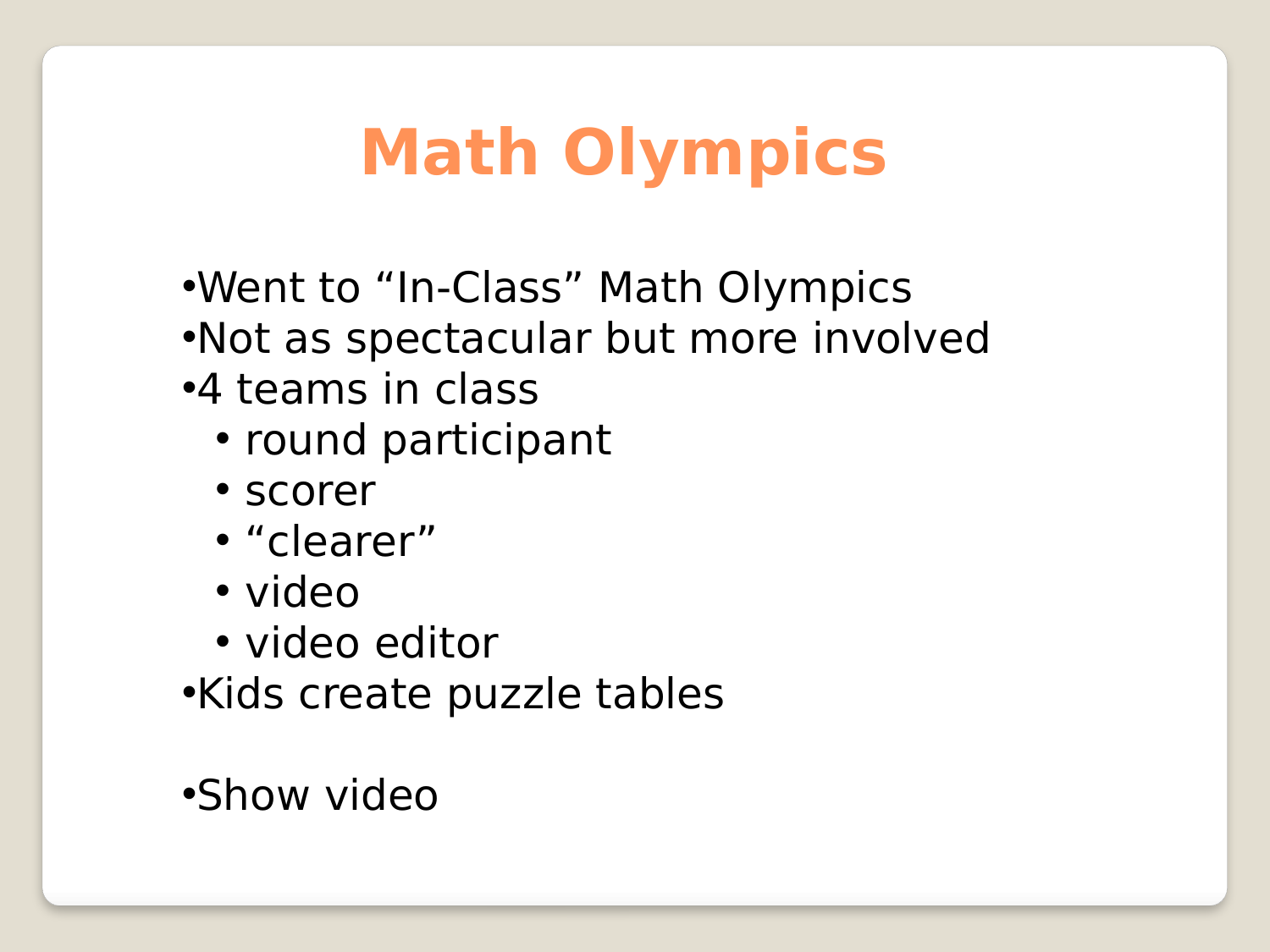

Math Olympics
Went to “In-Class” Math Olympics
Not as spectacular but more involved
4 teams in class
round participant
scorer
“clearer”
video
video editor
Kids create puzzle tables

Show video